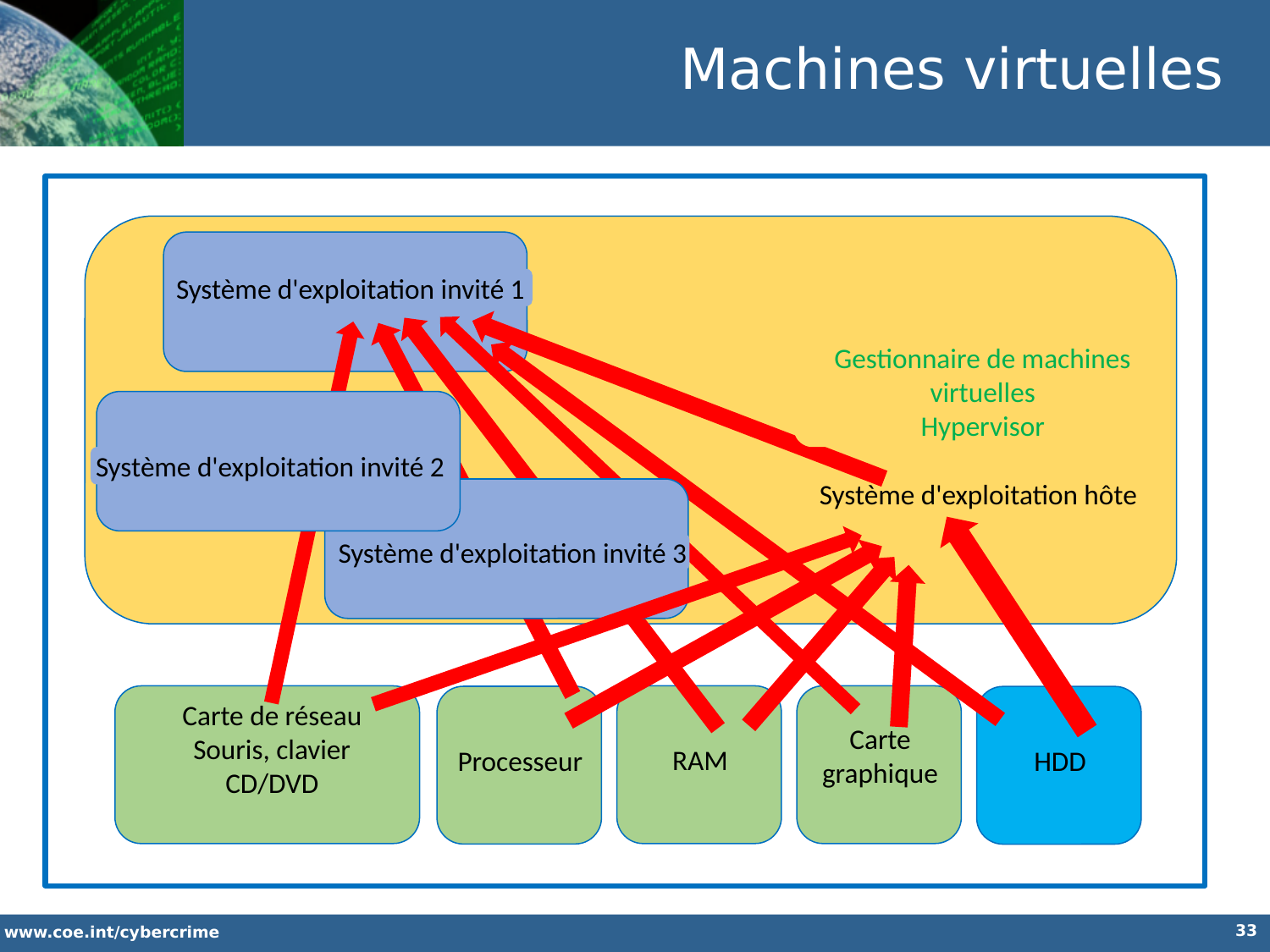

Machines virtuelles

Système d'exploitation invité 1

Gestionnaire de machines virtuelles
Hypervisor

Système d'exploitation invité 2

Système d'exploitation hôte

Système d'exploitation invité 3

Carte de réseau
Souris, clavier
CD/DVD
Carte graphique
RAM
Processeur
HDD